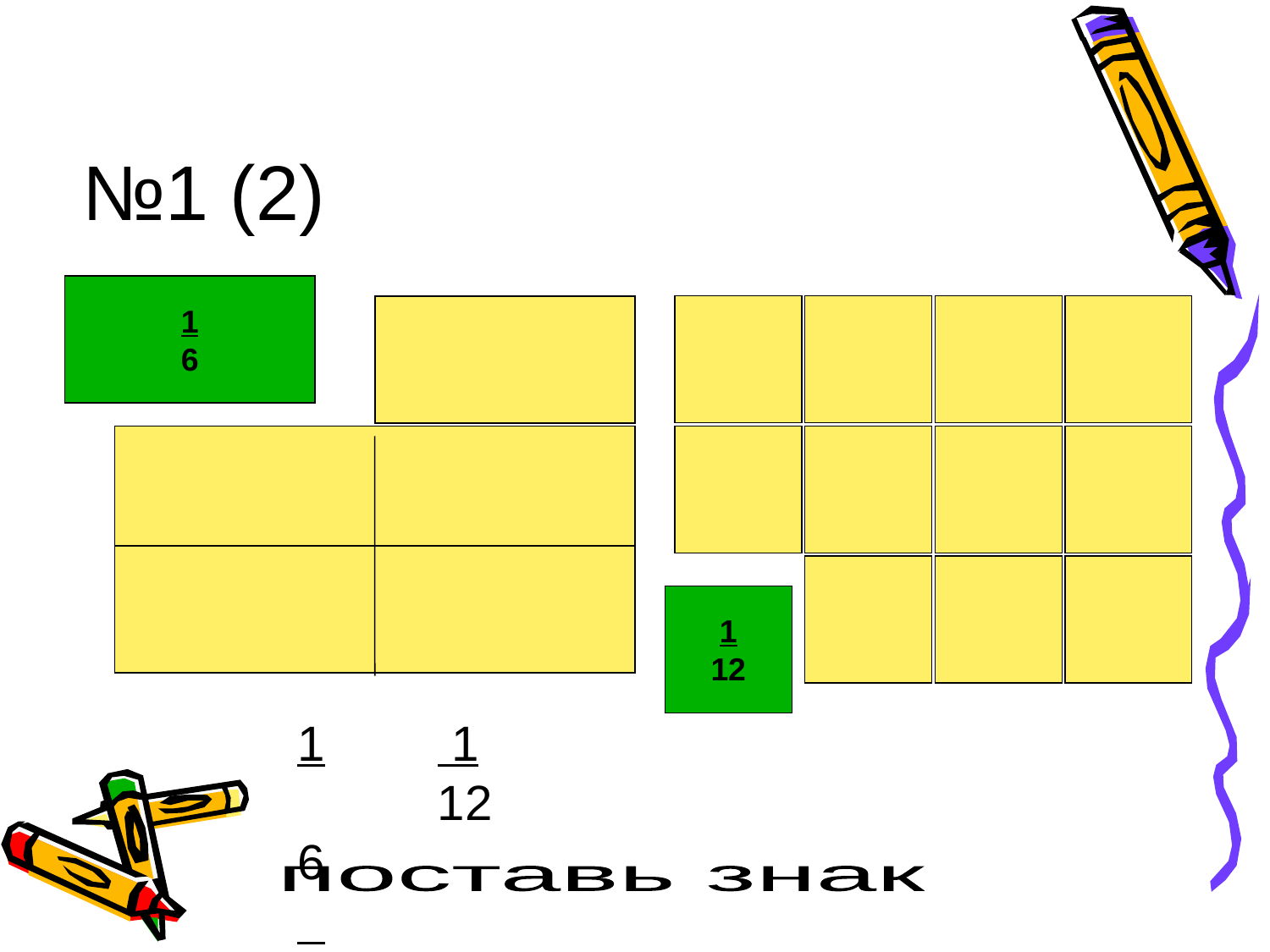

№1 (2)
1
6

1
12
1  6
 1
12
поставь знак